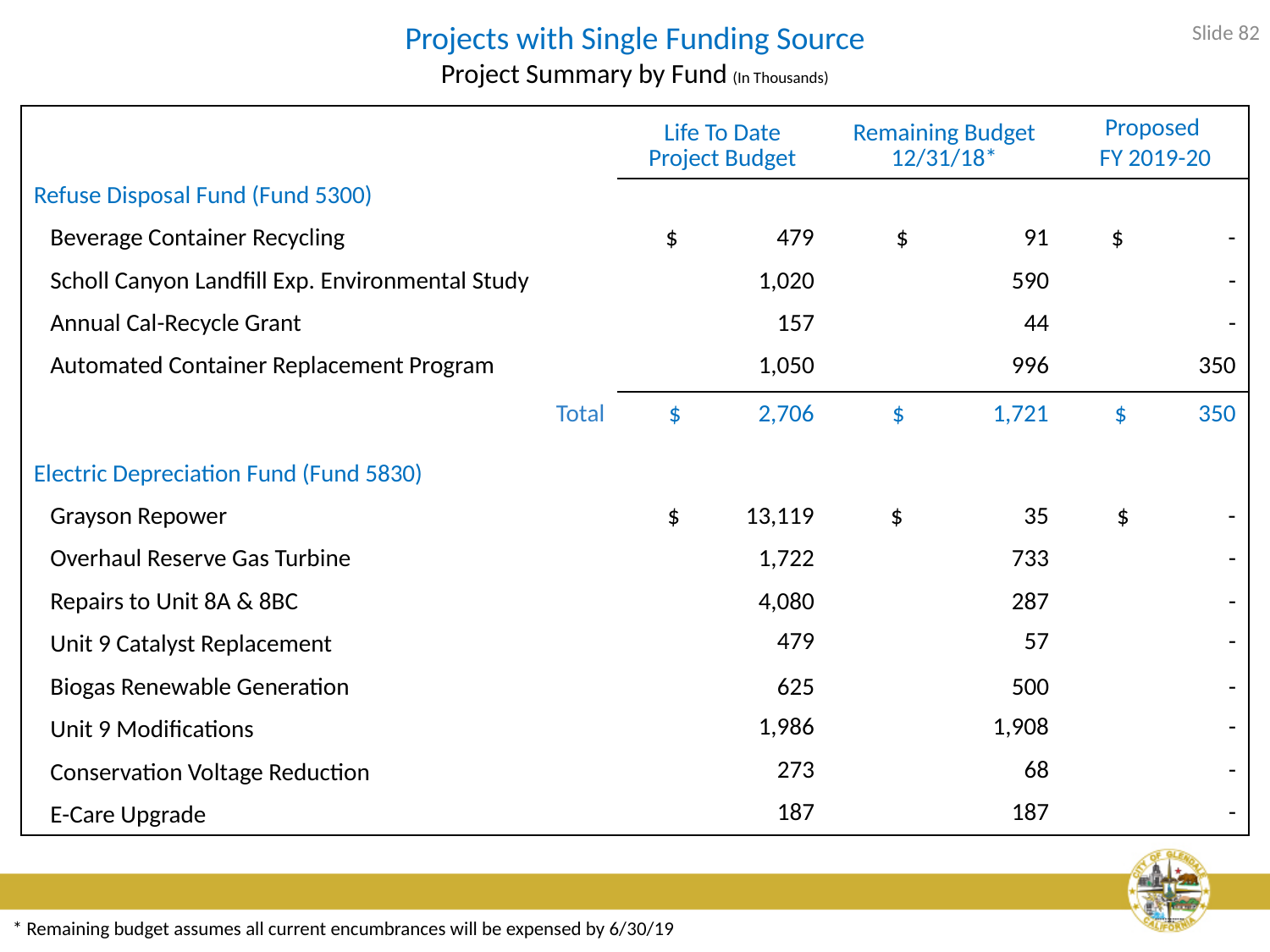

Slide 82
# Projects with Single Funding Source Project Summary by Fund (In Thousands)
|  | Life To Date Project Budget | Remaining Budget 12/31/18\* | Proposed FY 2019-20 |
| --- | --- | --- | --- |
| Refuse Disposal Fund (Fund 5300) |  |  |  |
| Beverage Container Recycling | $ 479 | $ 91 | $ - |
| Scholl Canyon Landfill Exp. Environmental Study | 1,020 | 590 | - |
| Annual Cal-Recycle Grant | 157 | 44 | - |
| Automated Container Replacement Program | 1,050 | 996 | 350 |
| Total | $ 2,706 | $ 1,721 | $ 350 |
|  |  |  |  |
| Electric Depreciation Fund (Fund 5830) |  |  |  |
| Grayson Repower | $ 13,119 | $ 35 | $ - |
| Overhaul Reserve Gas Turbine | 1,722 | 733 | - |
| Repairs to Unit 8A & 8BC | 4,080 | 287 | - |
| Unit 9 Catalyst Replacement | 479 | 57 | - |
| Biogas Renewable Generation | 625 | 500 | - |
| Unit 9 Modifications | 1,986 | 1,908 | - |
| Conservation Voltage Reduction | 273 | 68 | - |
| E-Care Upgrade | 187 | 187 | - |
* Remaining budget assumes all current encumbrances will be expensed by 6/30/19